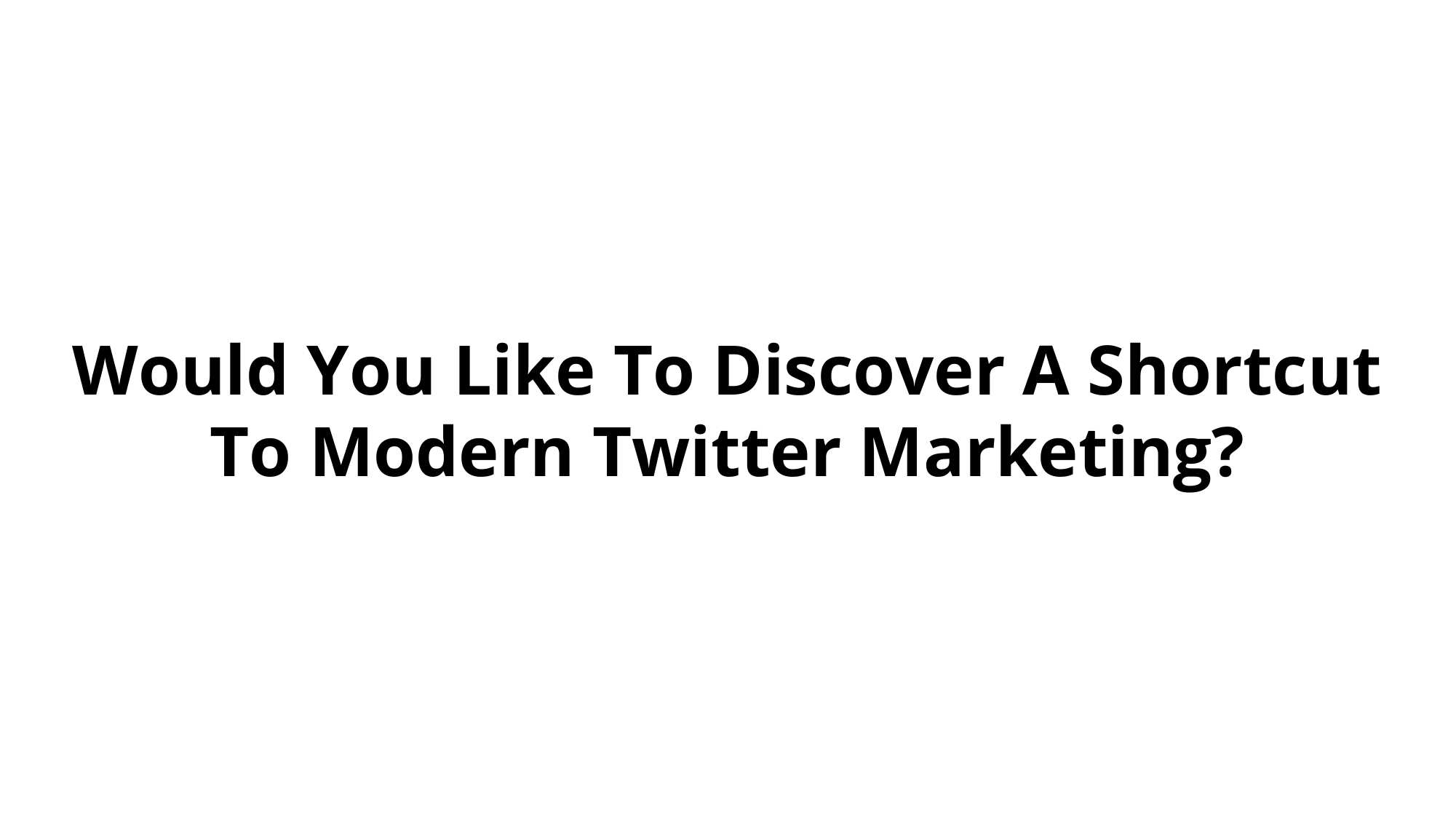

Would You Like To Discover A Shortcut To Modern Twitter Marketing?